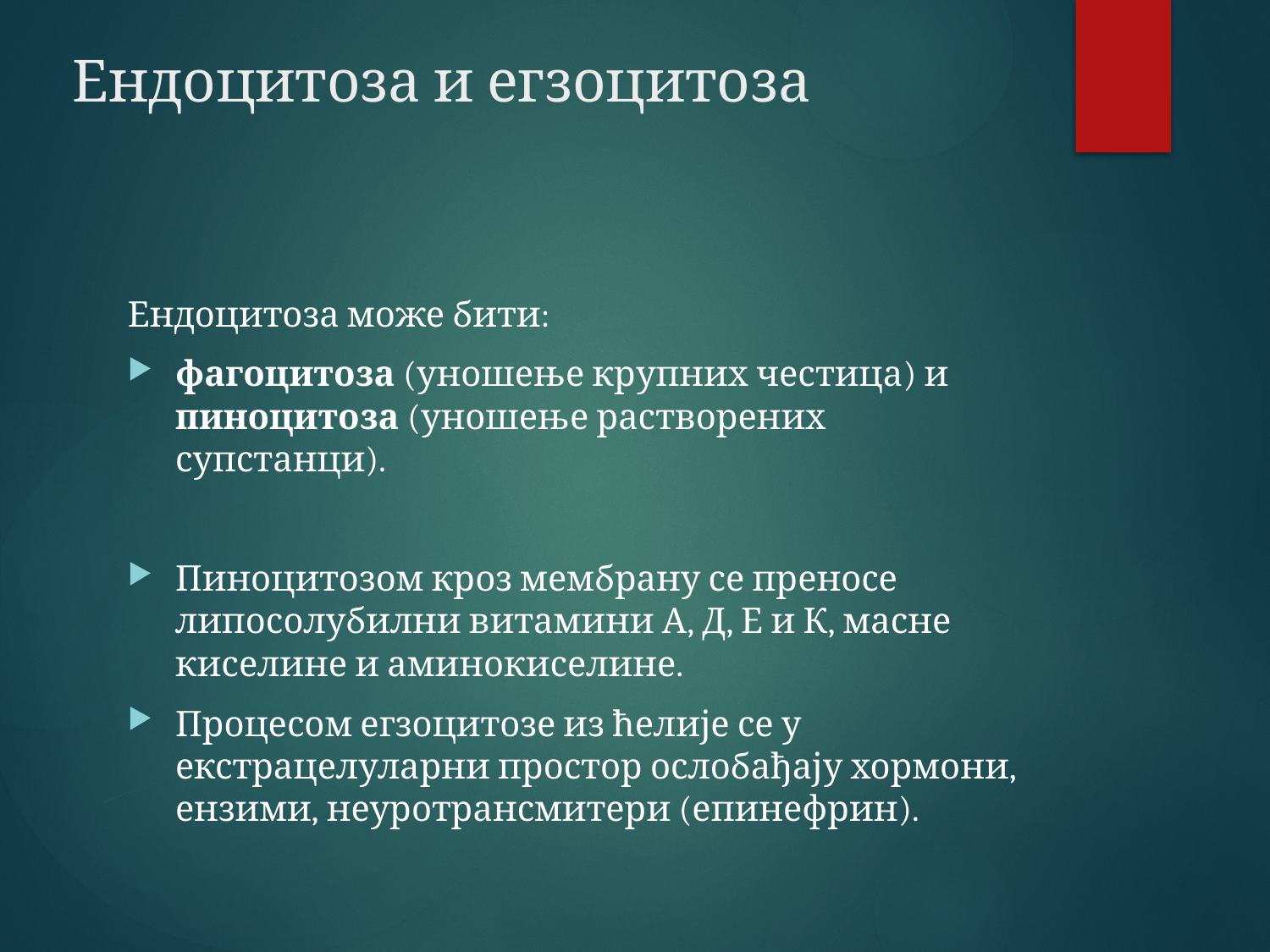

Ендоцитоза и егзоцитоза
Ендоцитоза може бити:
фагоцитоза (уношење крупних честица) и пиноцитоза (уношење растворених супстанци).

Пиноцитозом кроз мембрану се преносе липосолубилни витамини А, Д, Е и К, масне киселине и аминокиселине.
Процесом егзоцитозе из ћелије се у екстрацелуларни простор ослобађају хормони, ензими, неуротрансмитери (епинефрин).